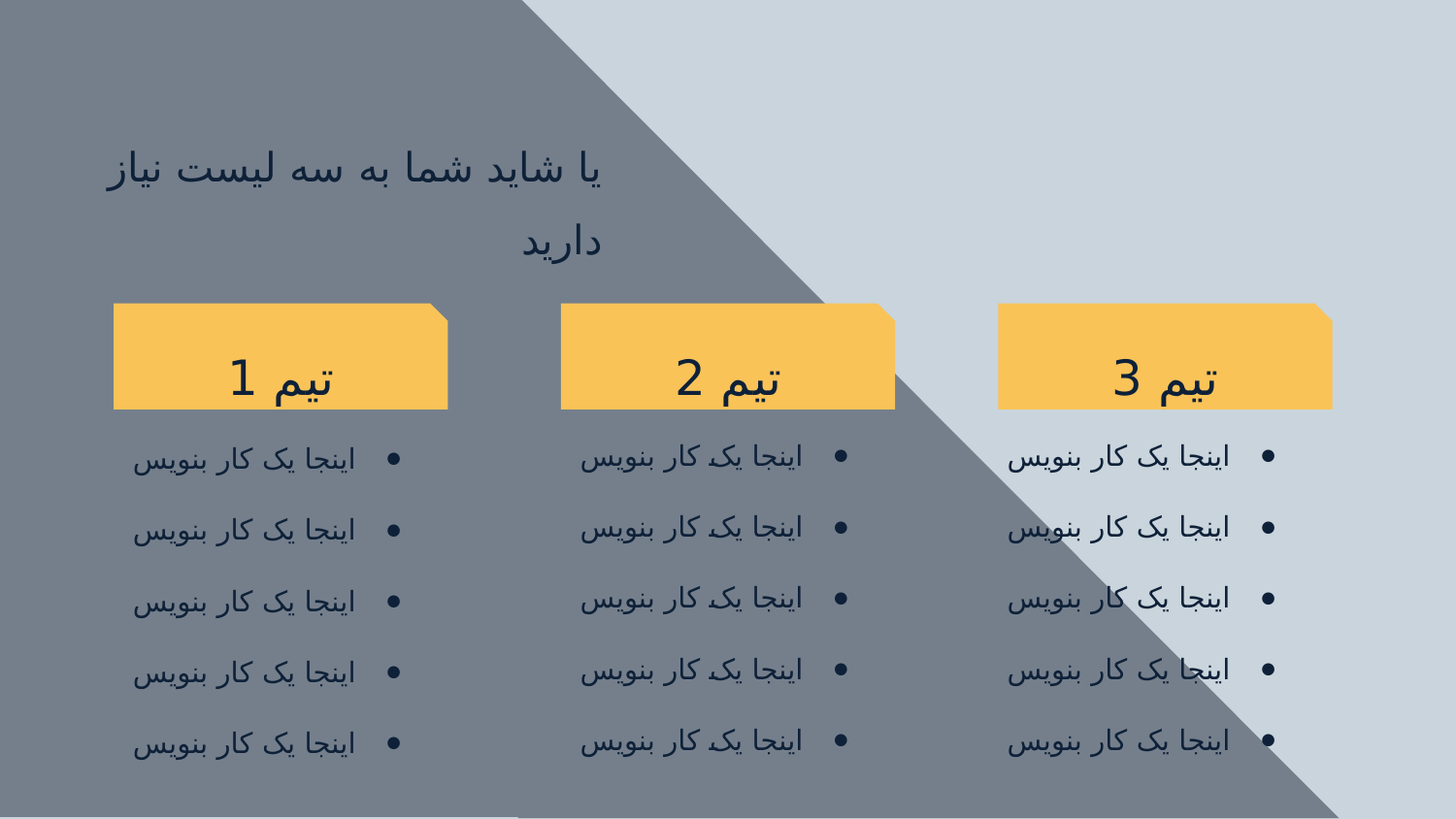

یا شاید شما به سه لیست نیاز دارید

# تیم 1

تیم 2

تیم 3
اینجا یک کار بنویس
اینجا یک کار بنویس
اینجا یک کار بنویس
اینجا یک کار بنویس
اینجا یک کار بنویس
اینجا یک کار بنویس
اینجا یک کار بنویس
اینجا یک کار بنویس
اینجا یک کار بنویس
اینجا یک کار بنویس
اینجا یک کار بنویس
اینجا یک کار بنویس
اینجا یک کار بنویس
اینجا یک کار بنویس
اینجا یک کار بنویس